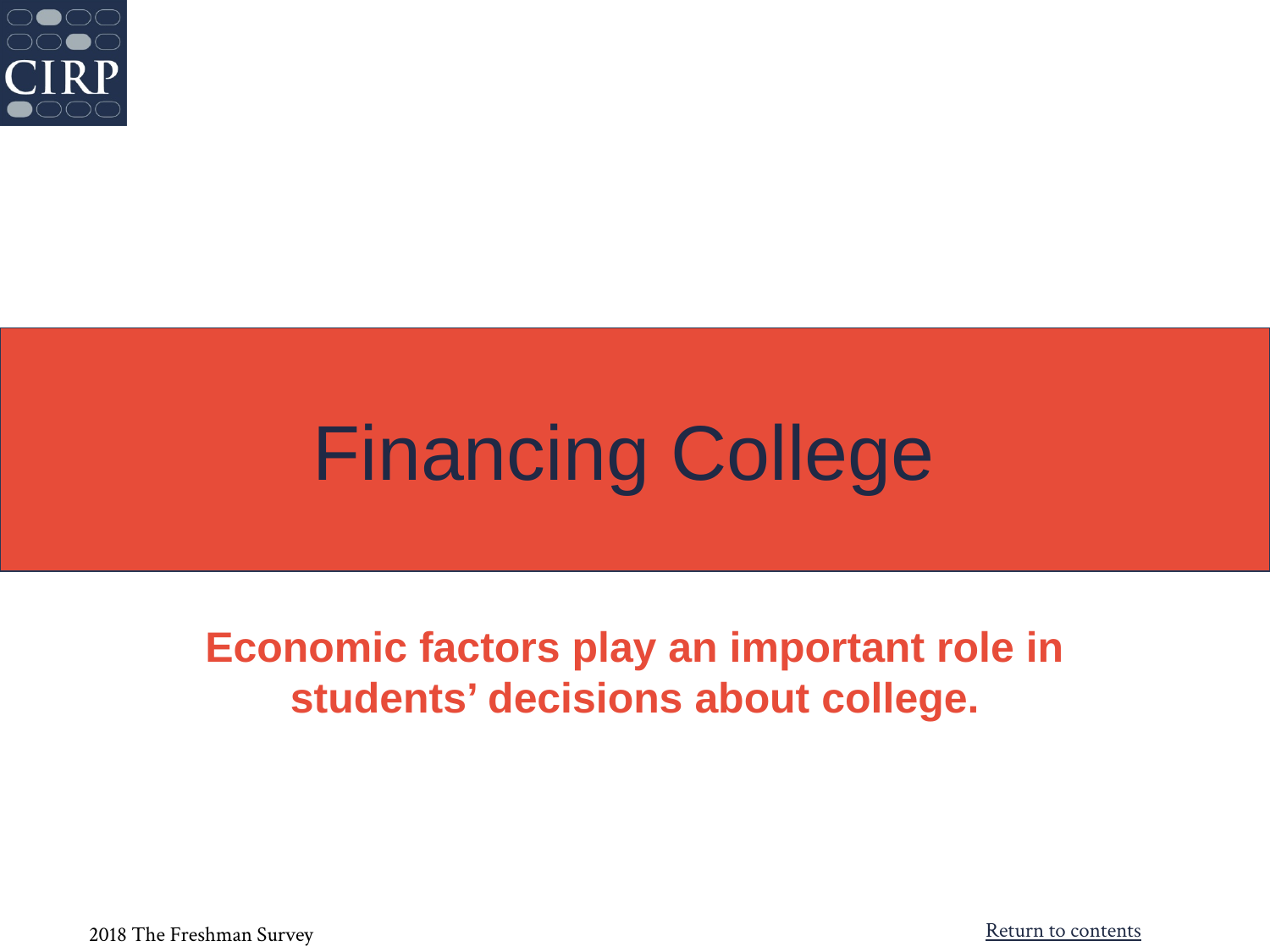

Financing College
Economic factors play an important role in students’ decisions about college.

2018 The Freshman Survey